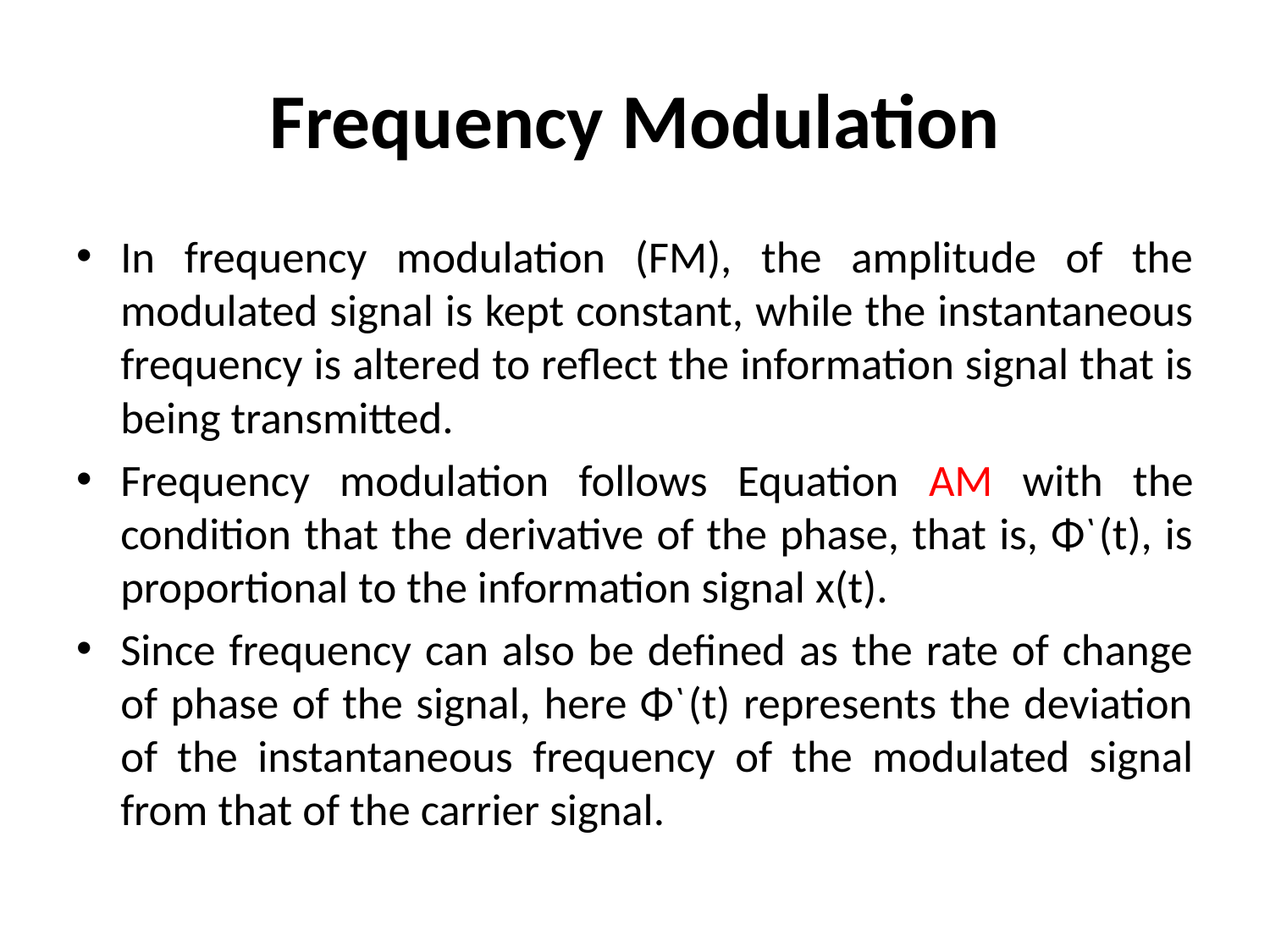

# Frequency Modulation
In frequency modulation (FM), the amplitude of the modulated signal is kept constant, while the instantaneous frequency is altered to reflect the information signal that is being transmitted.
Frequency modulation follows Equation AM with the condition that the derivative of the phase, that is, Φ`(t), is proportional to the information signal x(t).
Since frequency can also be defined as the rate of change of phase of the signal, here Φ`(t) represents the deviation of the instantaneous frequency of the modulated signal from that of the carrier signal.